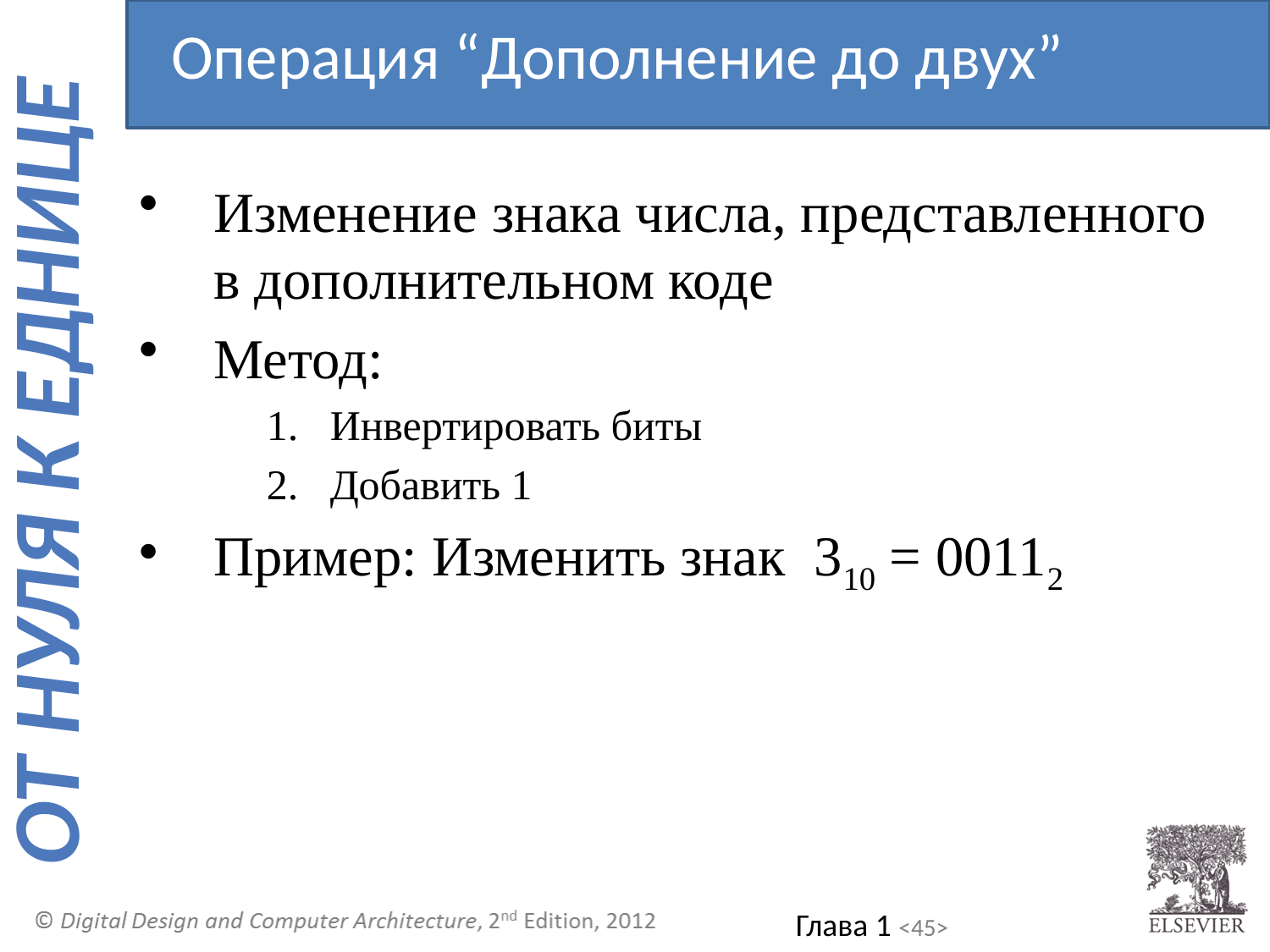

Операция “Дополнение до двух”

Изменение знака числа, представленного в дополнительном коде
Метод:
Инвертировать биты
Добавить 1
Пример: Изменить знак  310 = 00112